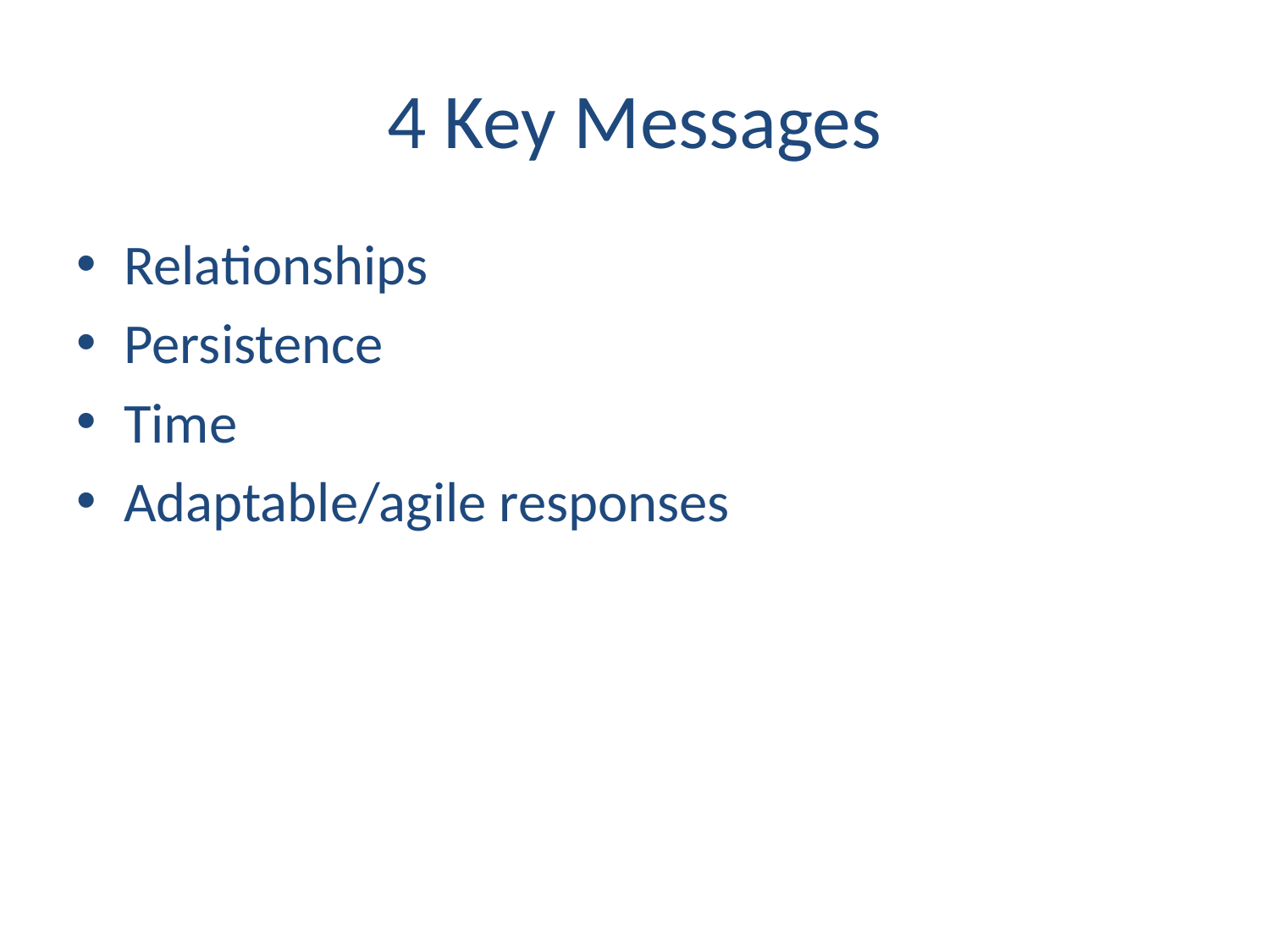

# 4 Key Messages
Relationships
Persistence
Time
Adaptable/agile responses